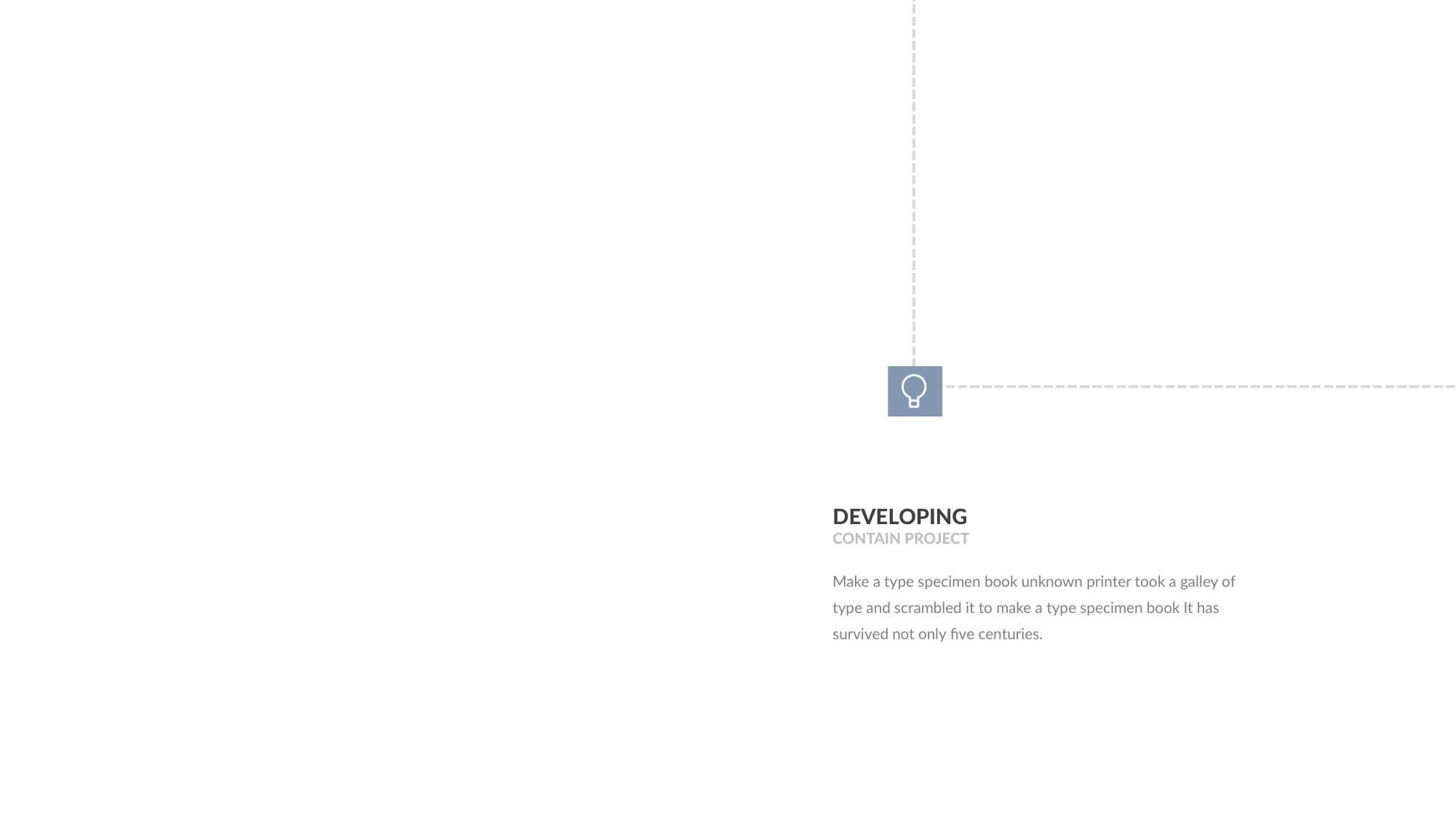

DEVELOPING
CONTAIN PROJECT

Make a type specimen book unknown printer took a galley of type and scrambled it to make a type specimen book It has survived not only five centuries.